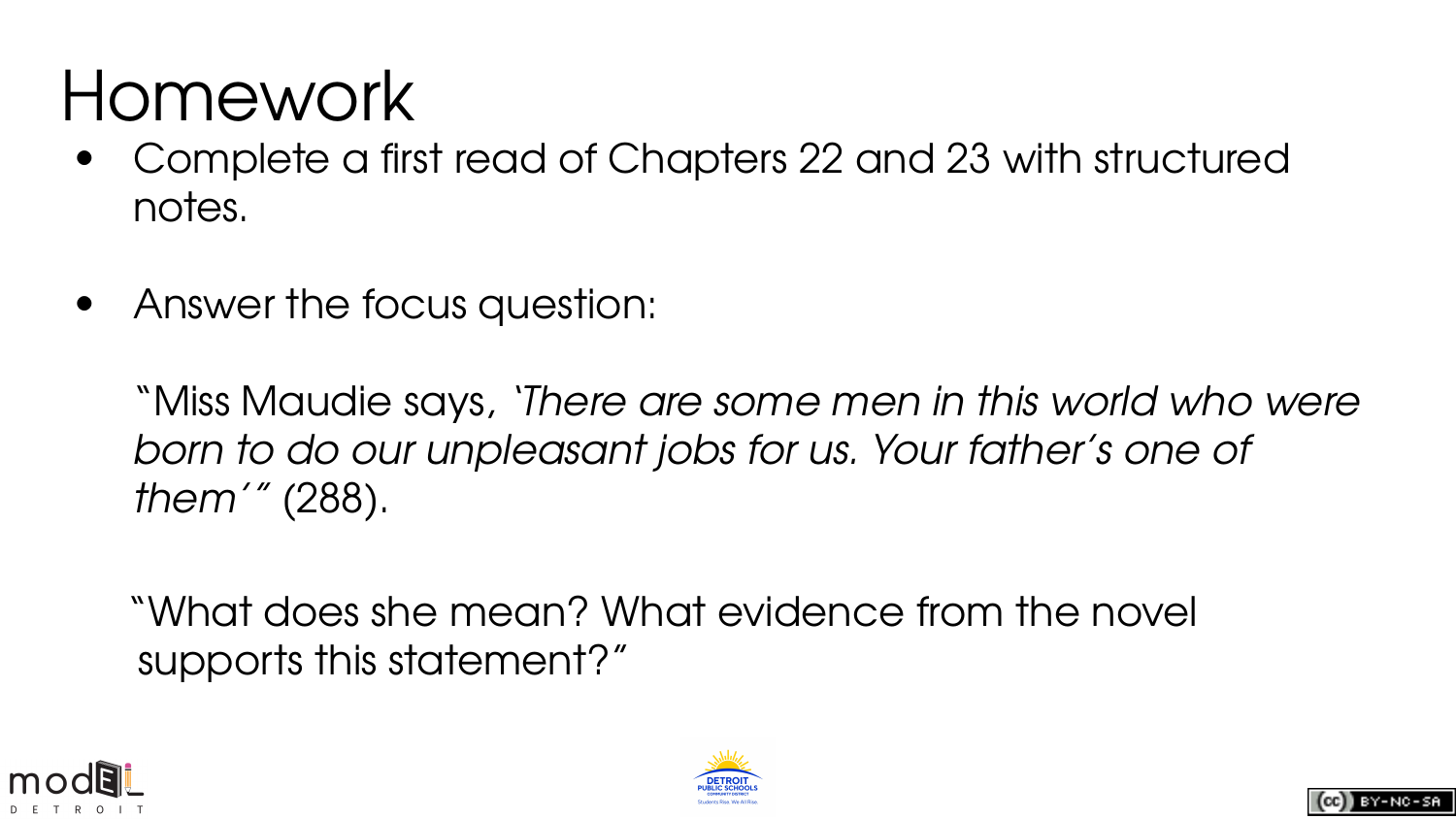

# Homework
Complete a first read of Chapters 22 and 23 with structured notes.
Answer the focus question:
“Miss Maudie says, ‘There are some men in this world who were born to do our unpleasant jobs for us. Your father’s one of them’” (288).
      “What does she mean? What evidence from the novel
       supports this statement?”